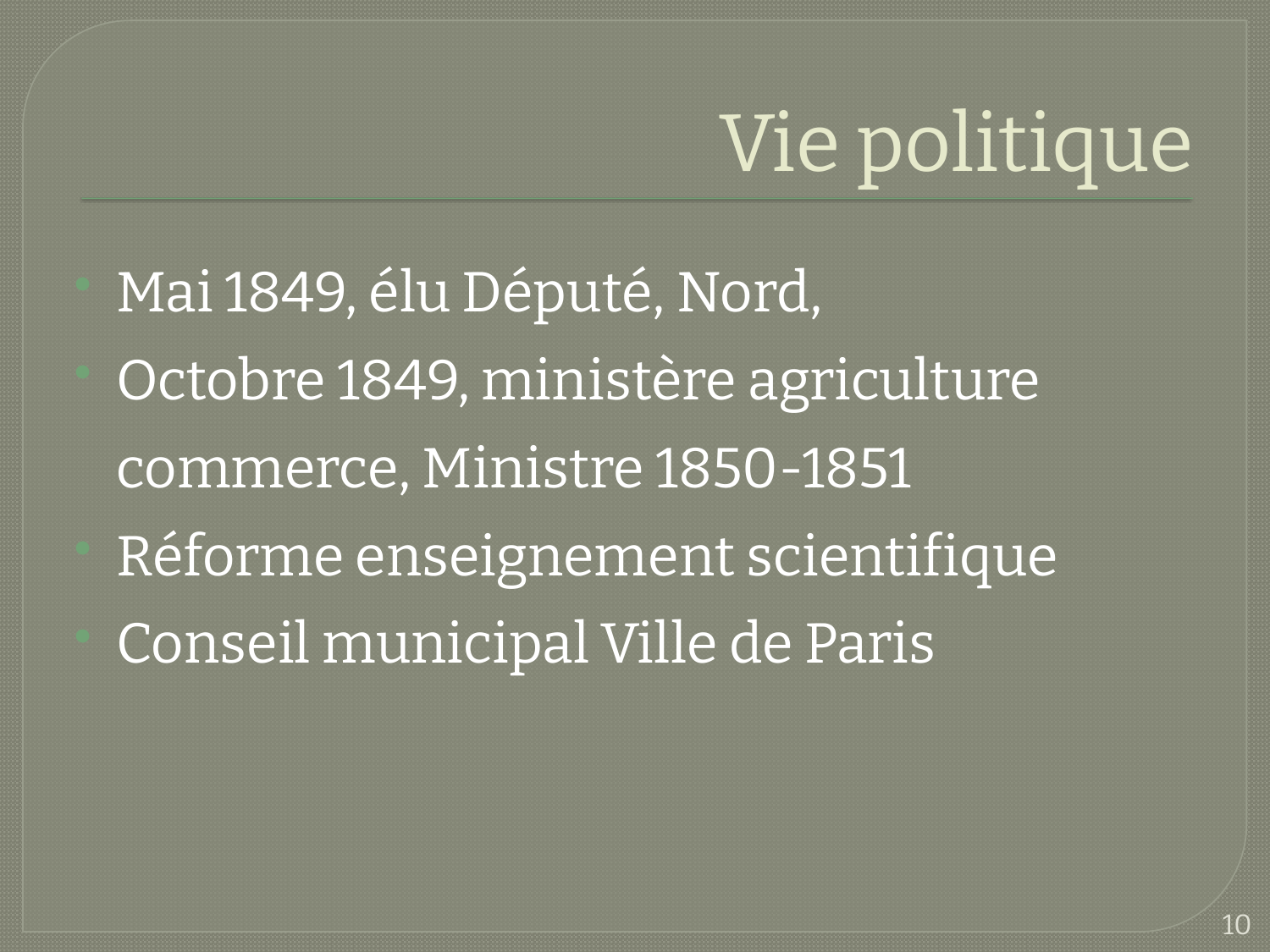

# Vie politique
Mai 1849, élu Député, Nord,
Octobre 1849, ministère agriculture commerce, Ministre 1850-1851
Réforme enseignement scientifique
Conseil municipal Ville de Paris

10